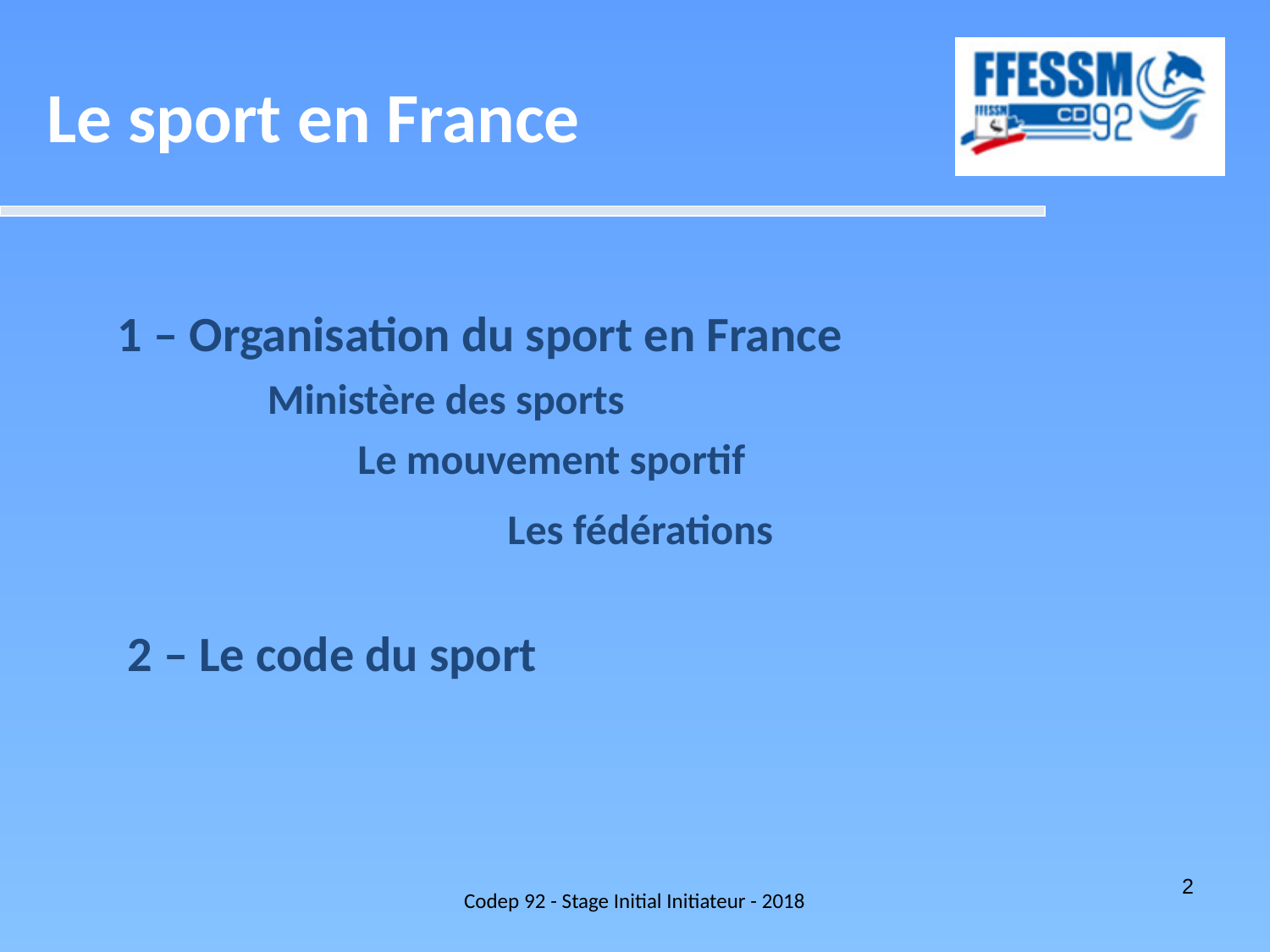

Le sport en France
1 – Organisation du sport en France
Ministère des sports
Le mouvement sportif
Les fédérations
2 – Le code du sport
Codep 92 - Stage Initial Initiateur - 2018
2